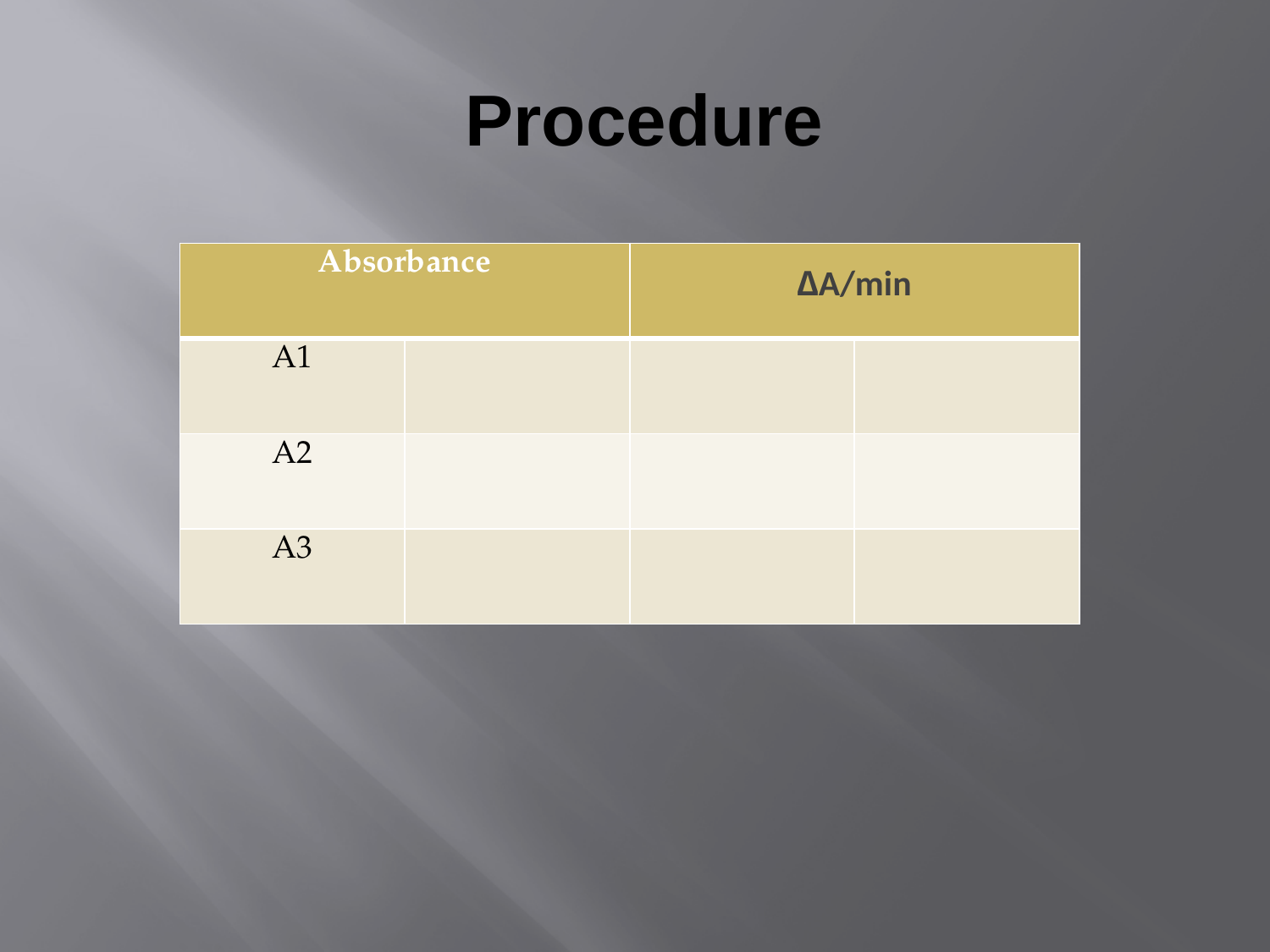

# Procedure
| Absorbance |  | ∆A/min |  |
| --- | --- | --- | --- |
| A1 |  |  |  |
| A2 |  |  |  |
| A3 |  |  |  |